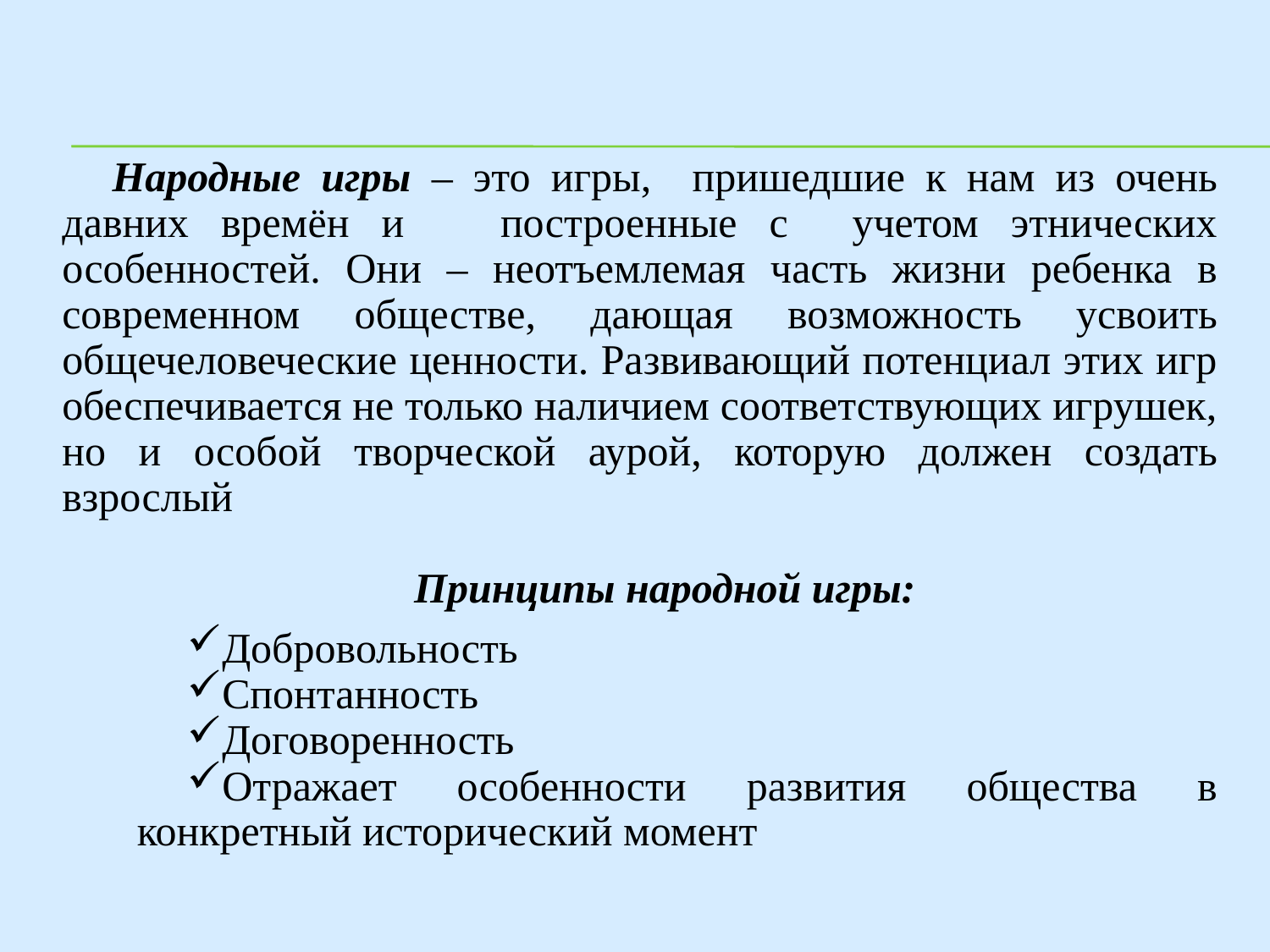

Народные игры – это игры,  пришедшие к нам из очень давних времён и   построенные с  учетом этнических особенностей. Они – неотъемлемая часть жизни ребенка в современном обществе, дающая возможность усвоить общечеловеческие ценности. Развивающий потенциал этих игр обеспечивается не только наличием соответствующих игрушек, но и особой творческой аурой, которую должен создать взрослый

Принципы народной игры:

Добровольность
Спонтанность
Договоренность
Отражает особенности развития общества в конкретный исторический момент